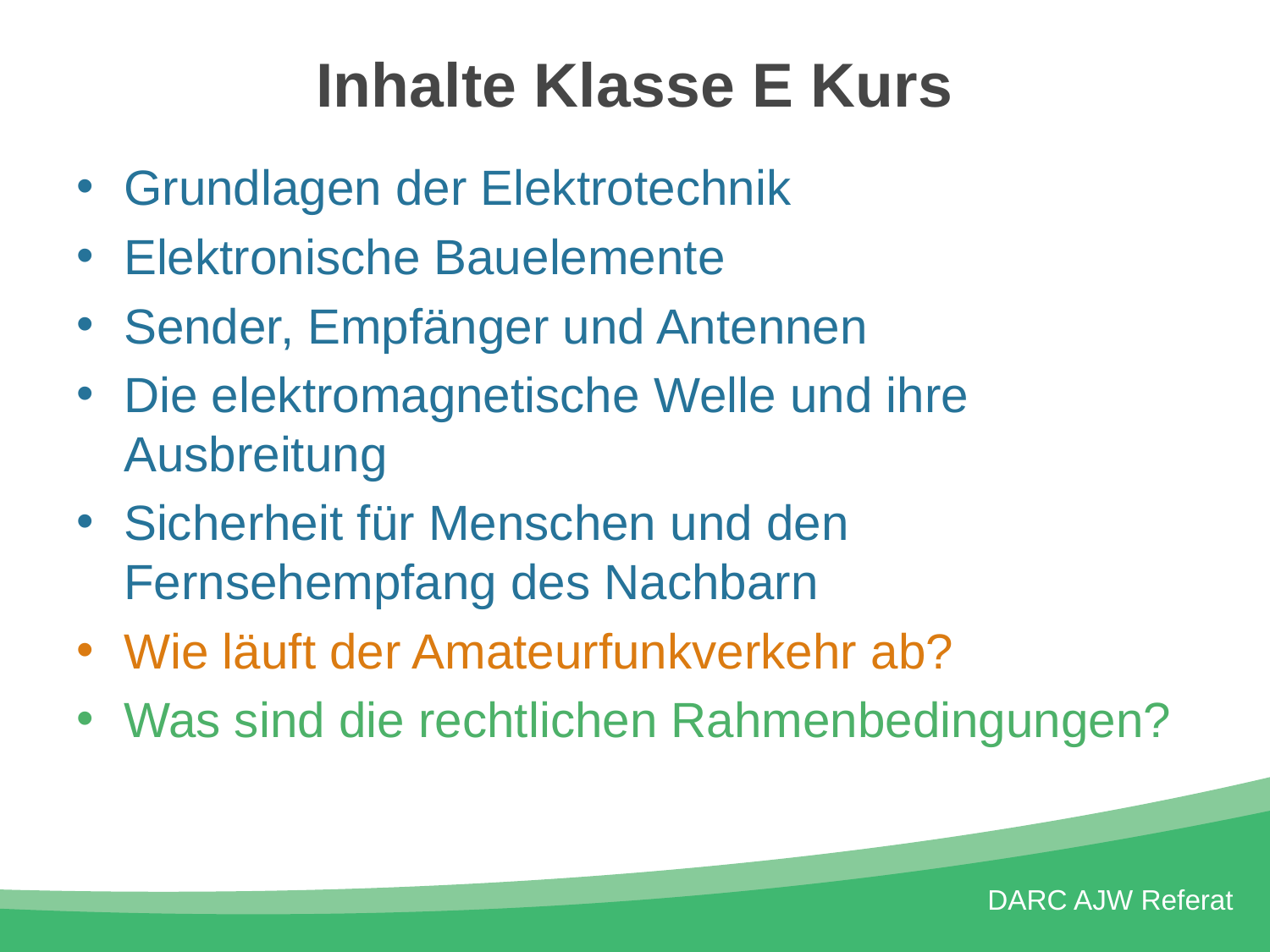

# Inhalte Klasse E Kurs
Grundlagen der Elektrotechnik
Elektronische Bauelemente
Sender, Empfänger und Antennen
Die elektromagnetische Welle und ihre Ausbreitung
Sicherheit für Menschen und den Fernsehempfang des Nachbarn
Wie läuft der Amateurfunkverkehr ab?
Was sind die rechtlichen Rahmenbedingungen?